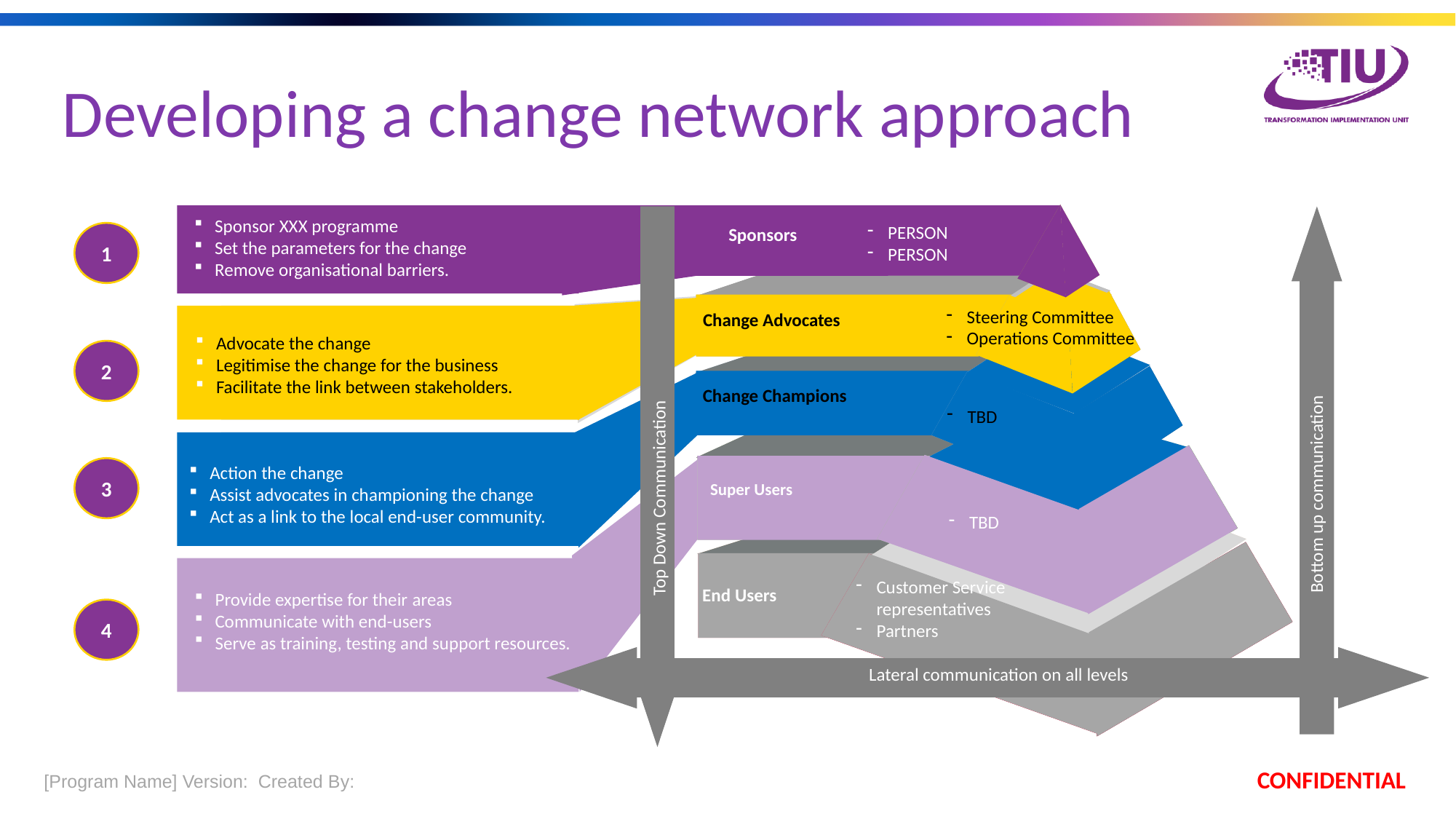

Developing a change network approach

Executive Sponsors
Sponsors
Executive Sponsors
and drive a change.

Change Advocates
Business Sponsors
have the
Business Sponsors

authority to legitimize and drive a

change for a particular region and/or

Change Champions
Business Unit.
Local Sponsors

Local Sponsors
have the authority,

responsibility, and credibility to
Change Agents
Bottom up communication
Top Down Communication
advocate and drive a change for a
& Champions
particular site and/or function.

End Users
End User

Lateral communication on all levels
Sponsor XXX programme
Set the parameters for the change
Remove organisational barriers.
PERSON
PERSON
Steering Committee
Operations Committee
Advocate the change
Legitimise the change for the business
Facilitate the link between stakeholders.
TBD
Action the change
Assist advocates in championing the change
Act as a link to the local end-user community.
TBD
Customer Service representatives
Partners
Provide expertise for their areas
Communicate with end-users
Serve as training, testing and support resources.
1
2
3
Super Users
4
 [Program Name] Version:  Created By:
CONFIDENTIAL